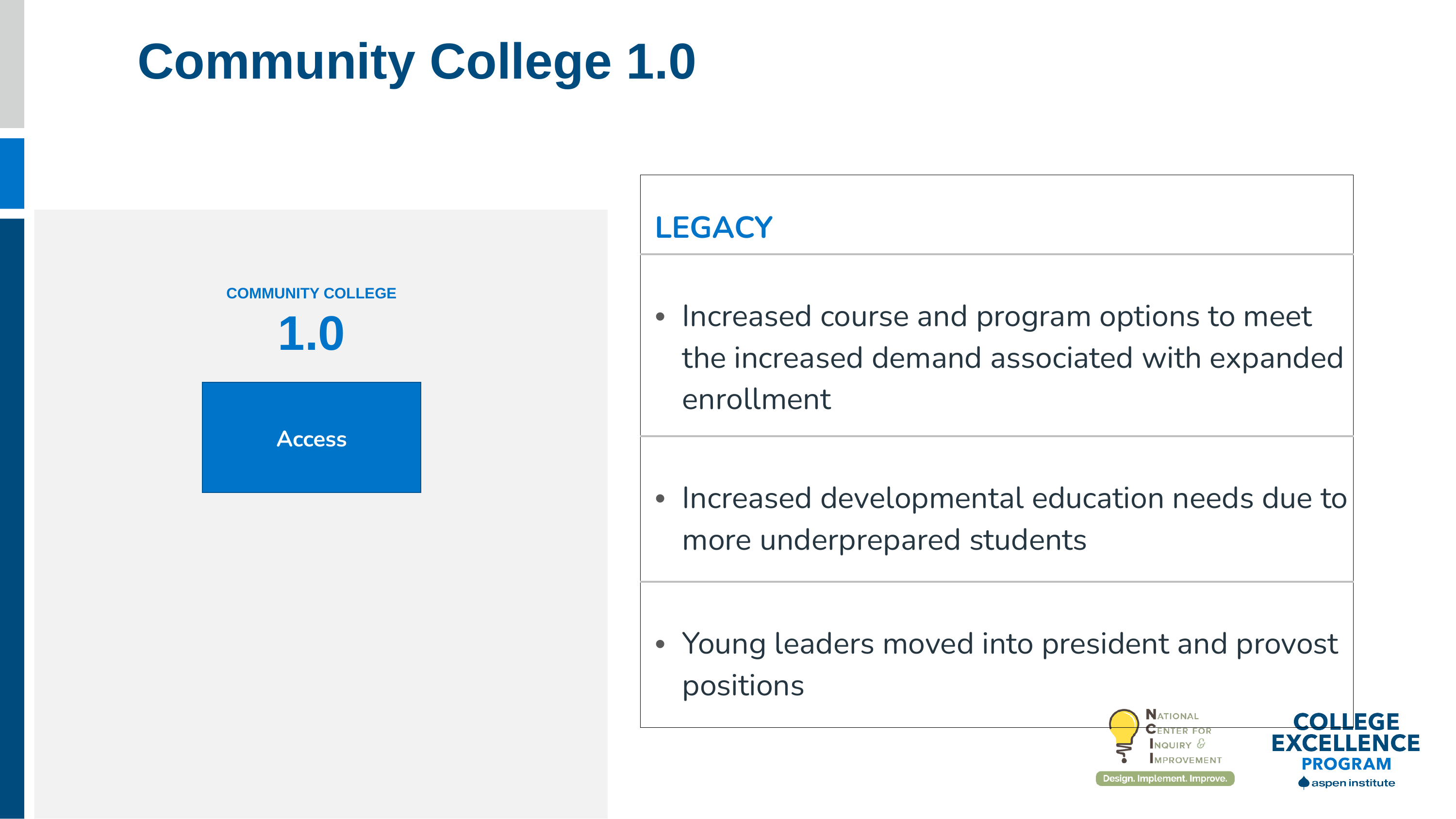

Community College 1.0
| LEGACY |
| --- |
| Increased course and program options to meet the increased demand associated with expanded enrollment |
| Increased developmental education needs due to more underprepared students |
| Young leaders moved into president and provost positions |

COMMUNITY COLLEGE
1.0
Access